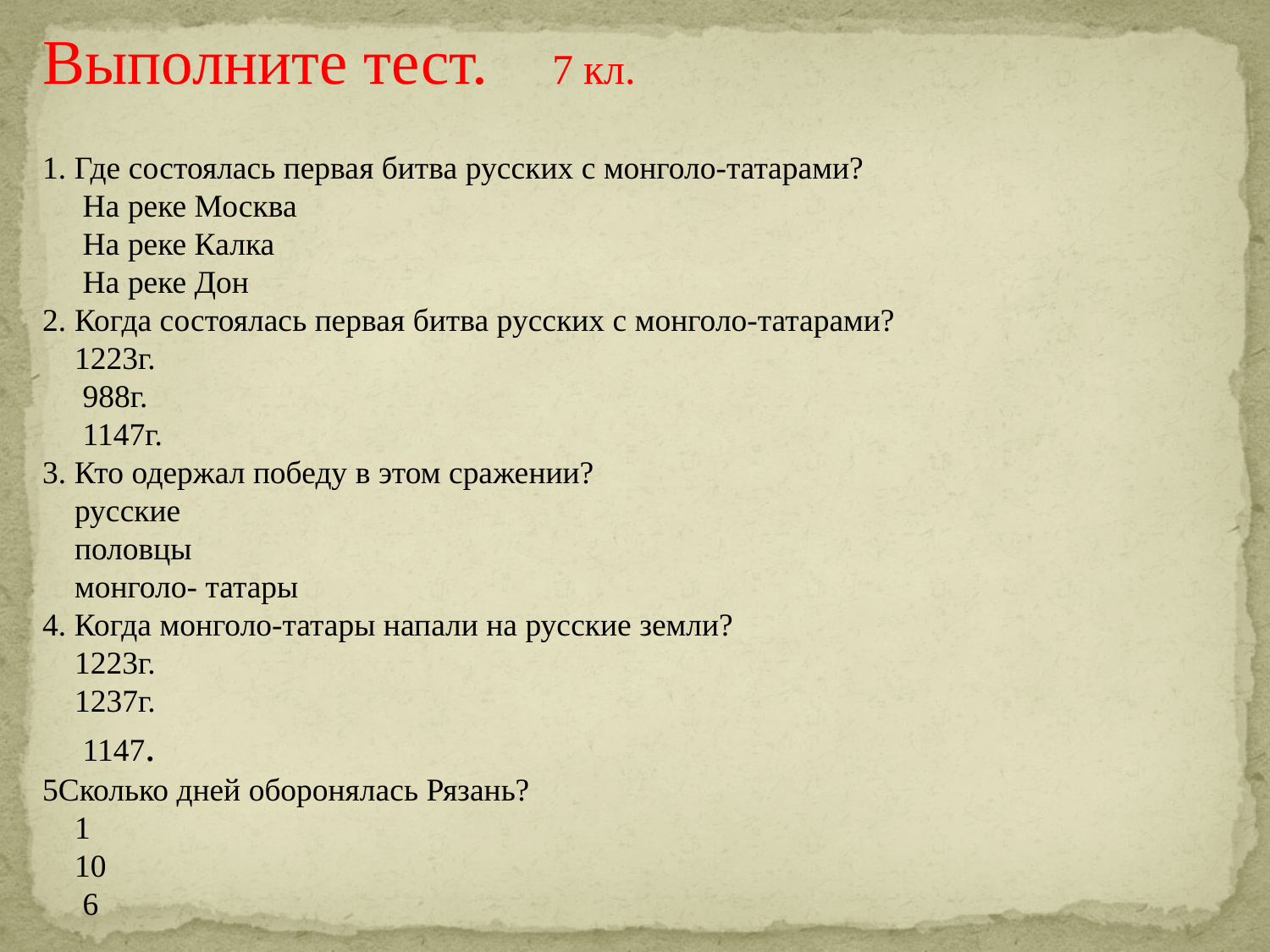

Выполните тест.    7 кл.

1. Где состоялась первая битва русских с монголо-татарами?
     На реке Москва
     На реке Калка
     На реке Дон
2. Когда состоялась первая битва русских с монголо-татарами?
    1223г.
     988г.
     1147г.
3. Кто одержал победу в этом сражении?
    русские
    половцы
    монголо- татары
4. Когда монголо-татары напали на русские земли?
    1223г.
    1237г.
     1147.
5Сколько дней оборонялась Рязань?
    1
    10
     6